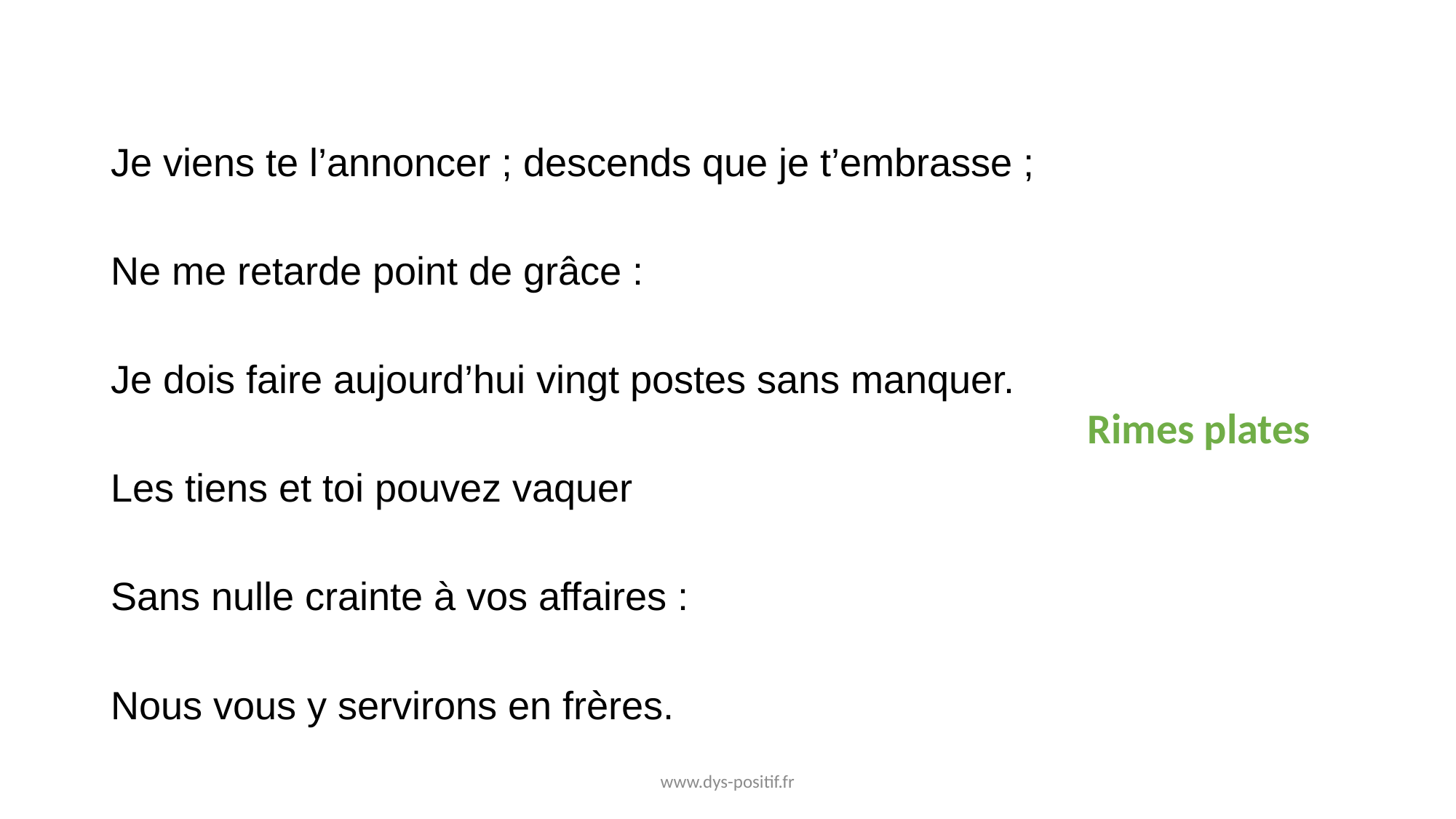

Je viens te l’annoncer ; descends que je t’embrasse ;
Ne me retarde point de grâce :
Je dois faire aujourd’hui vingt postes sans manquer.
Les tiens et toi pouvez vaquer
Sans nulle crainte à vos affaires :
Nous vous y servirons en frères.

Rimes plates
www.dys-positif.fr